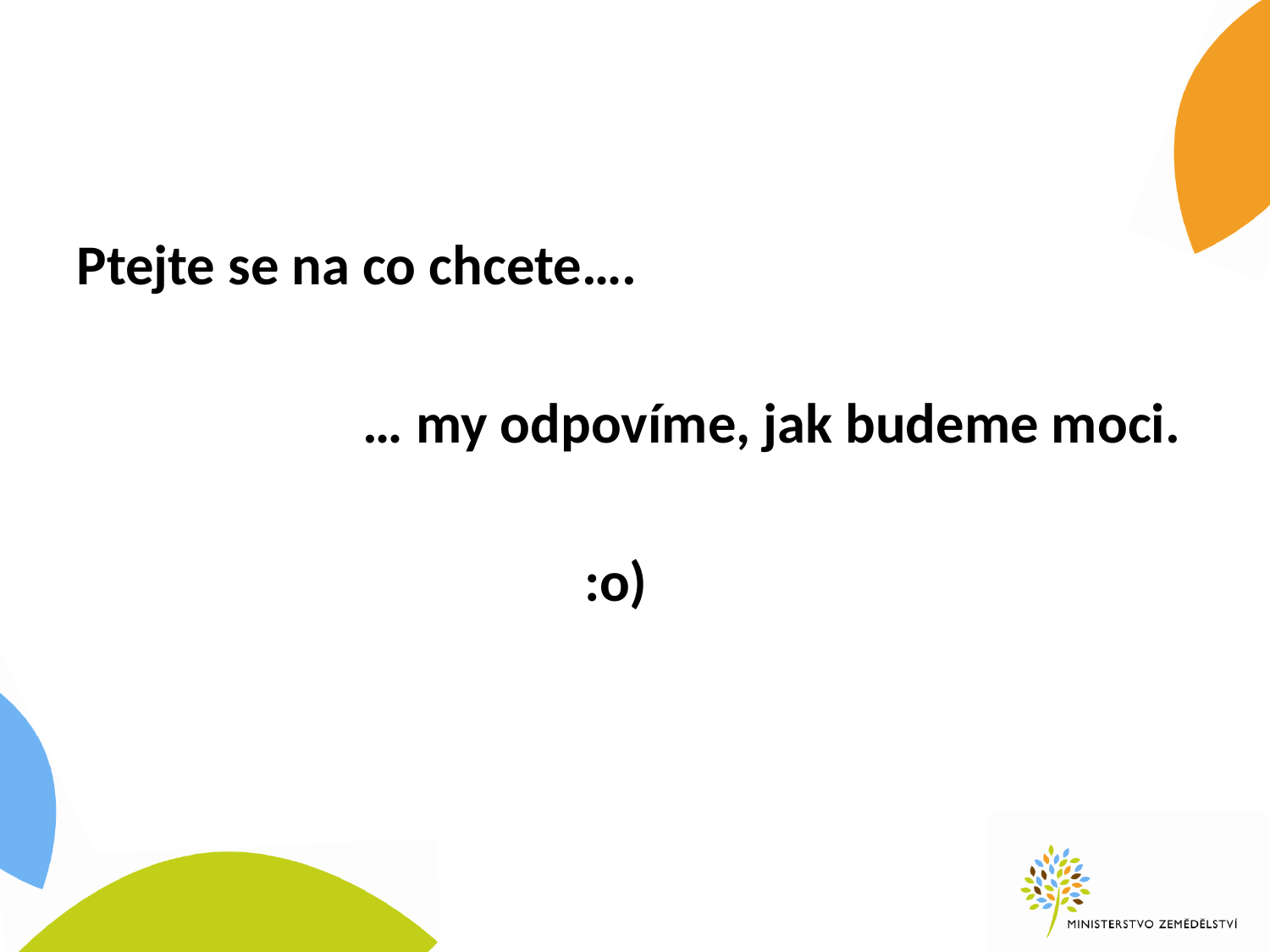

#
Ptejte se na co chcete….

… my odpovíme, jak budeme moci.

				:o)